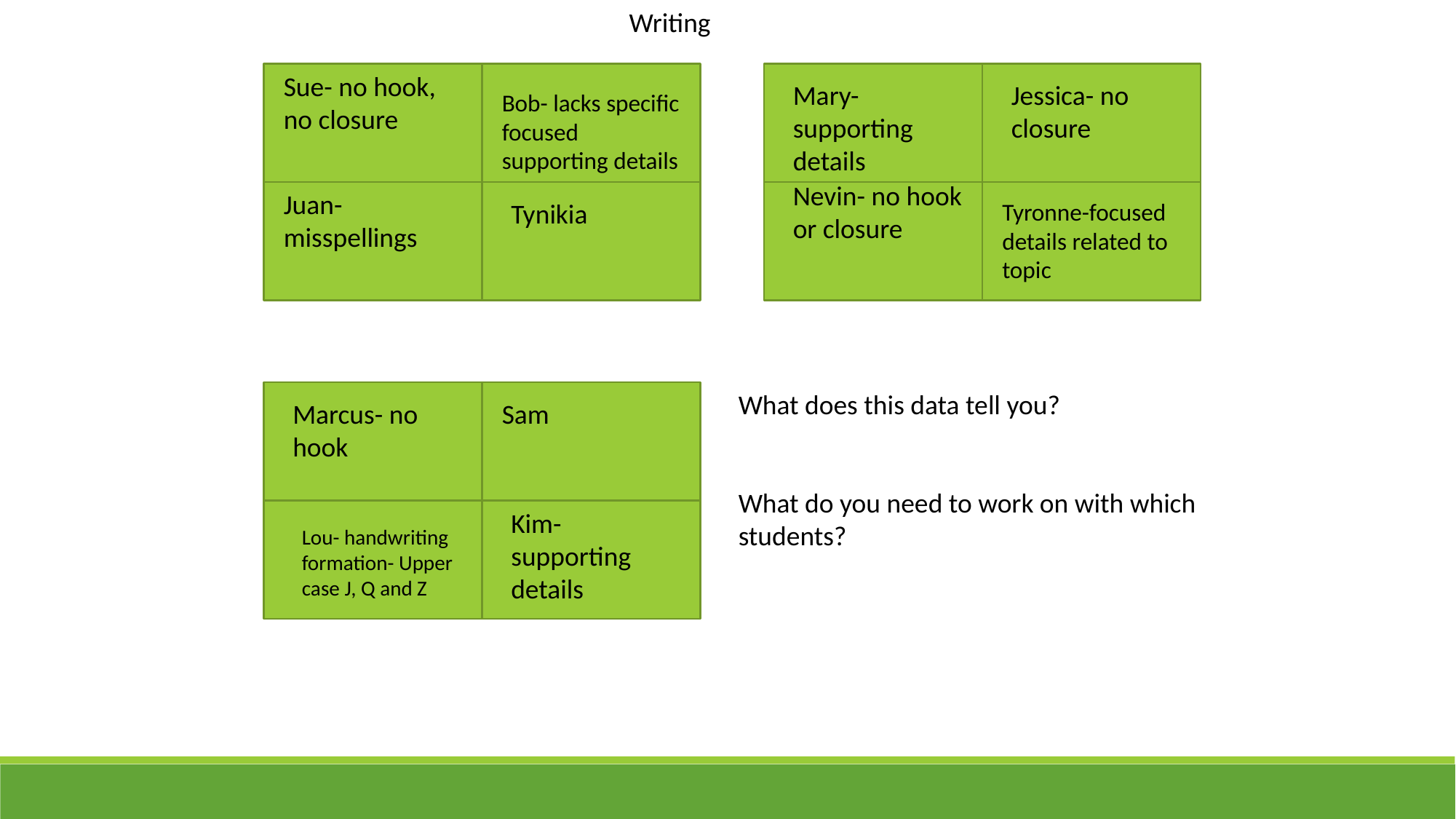

Writing

Sue- no hook, no closure
Mary- supporting details
Jessica- no closure
Bob- lacks specific focused supporting details
Nevin- no hook or closure

Juan- misspellings
Tynikia
Tyronne-focused details related to topic

What does this data tell you?

What do you need to work on with which students?
Sam
Marcus- no hook

Kim- supporting details
Lou- handwriting formation- Upper case J, Q and Z